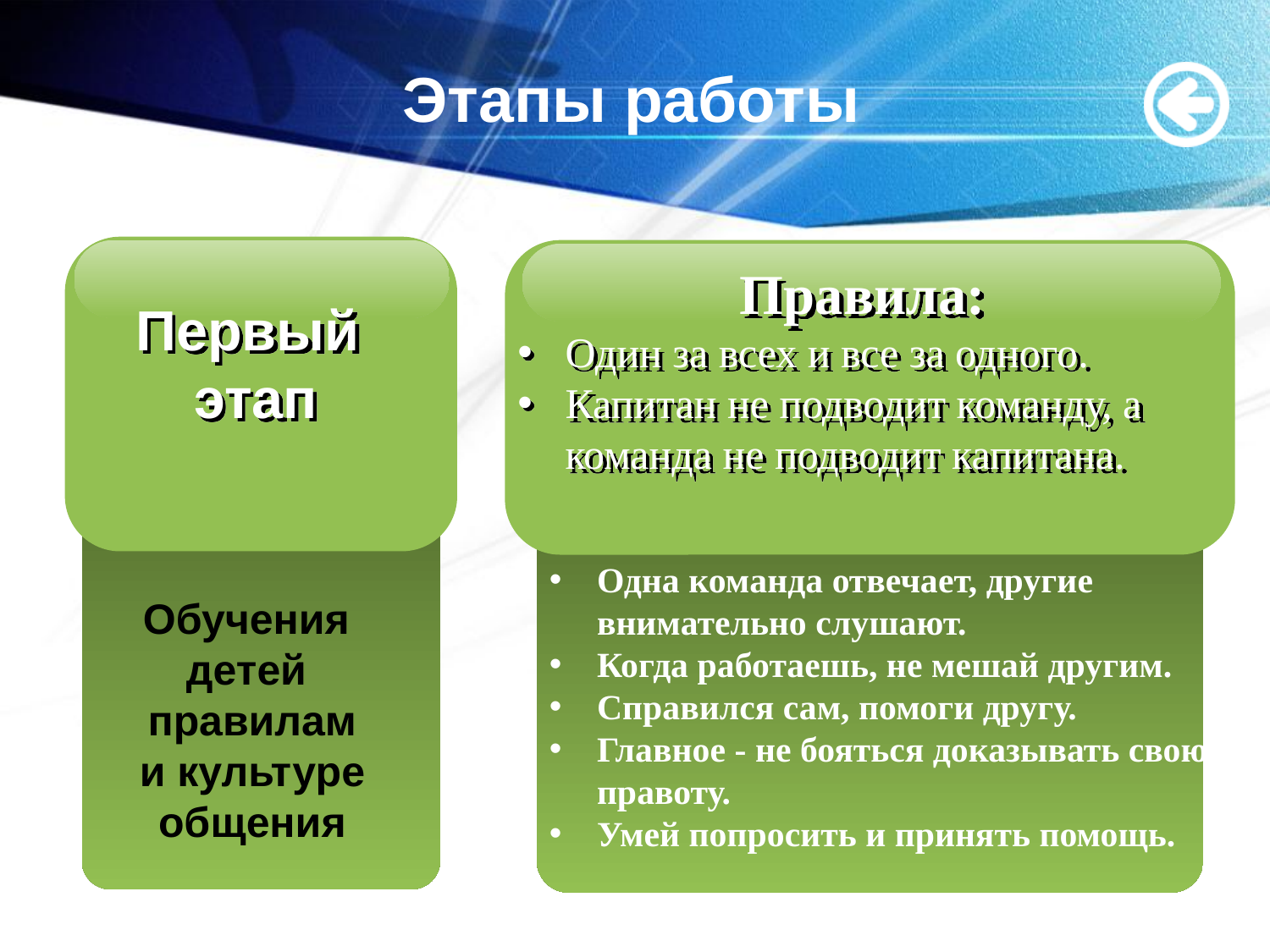

# Этапы работы

Первый
 этап

Обучения
детей
правилам
 и культуре
общения

Правила:
Один за всех и все за одного.
Капитан не подводит команду, а команда не подводит капитана.

Одна команда отвечает, другие внимательно слушают.
Когда работаешь, не мешай другим.
Справился сам, помоги другу.
Главное - не бояться доказывать свою правоту.
Умей попросить и принять помощь.